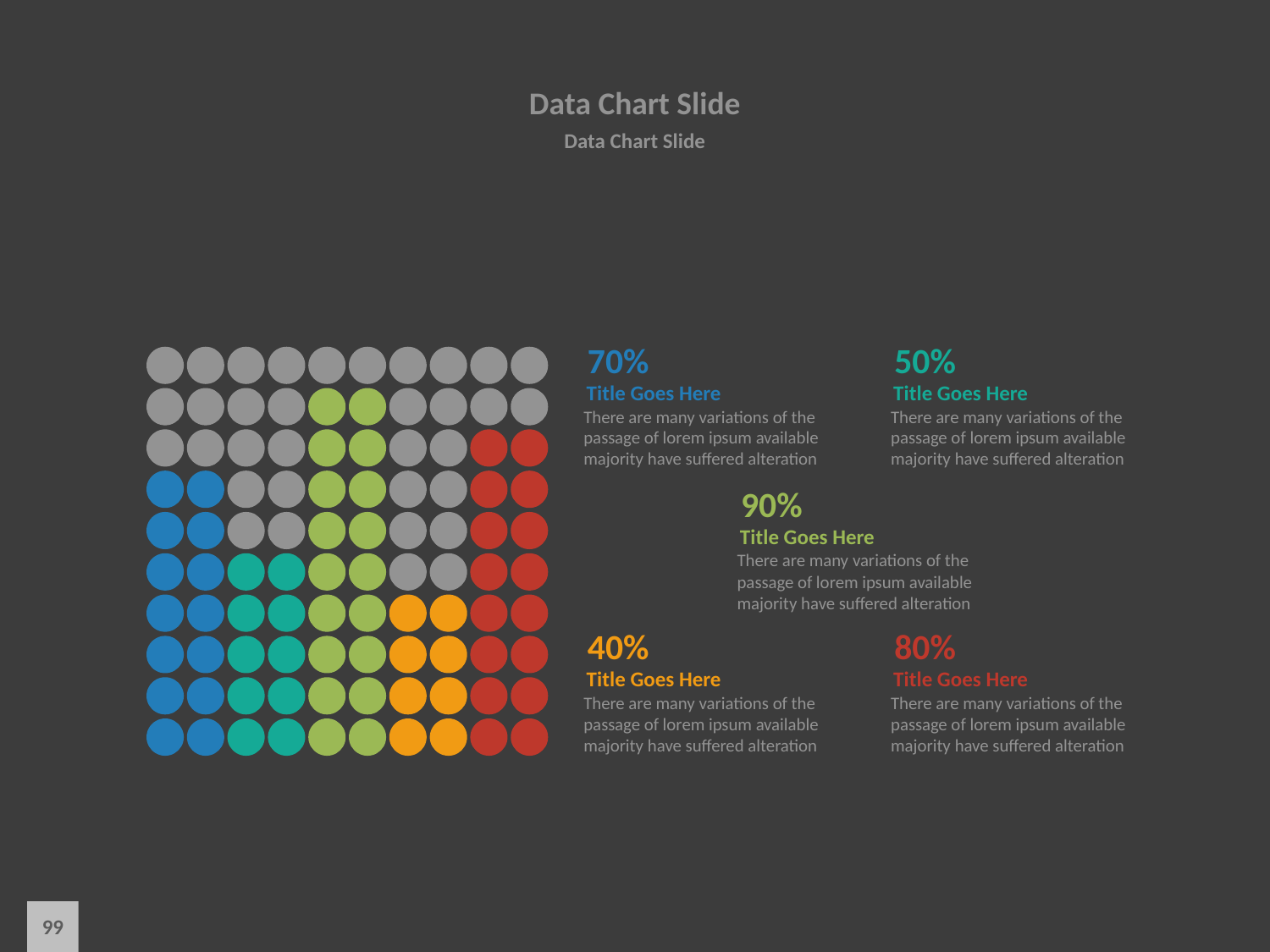

# Data Chart Slide
Data Chart Slide
70%
50%

Title Goes Here
There are many variations of the passage of lorem ipsum available  majority have suffered alteration
Title Goes Here
There are many variations of the passage of lorem ipsum available  majority have suffered alteration
90%
Title Goes Here
There are many variations of the passage of lorem ipsum available  majority have suffered alteration
40%
80%
Title Goes Here
There are many variations of the passage of lorem ipsum available  majority have suffered alteration
Title Goes Here
There are many variations of the passage of lorem ipsum available  majority have suffered alteration